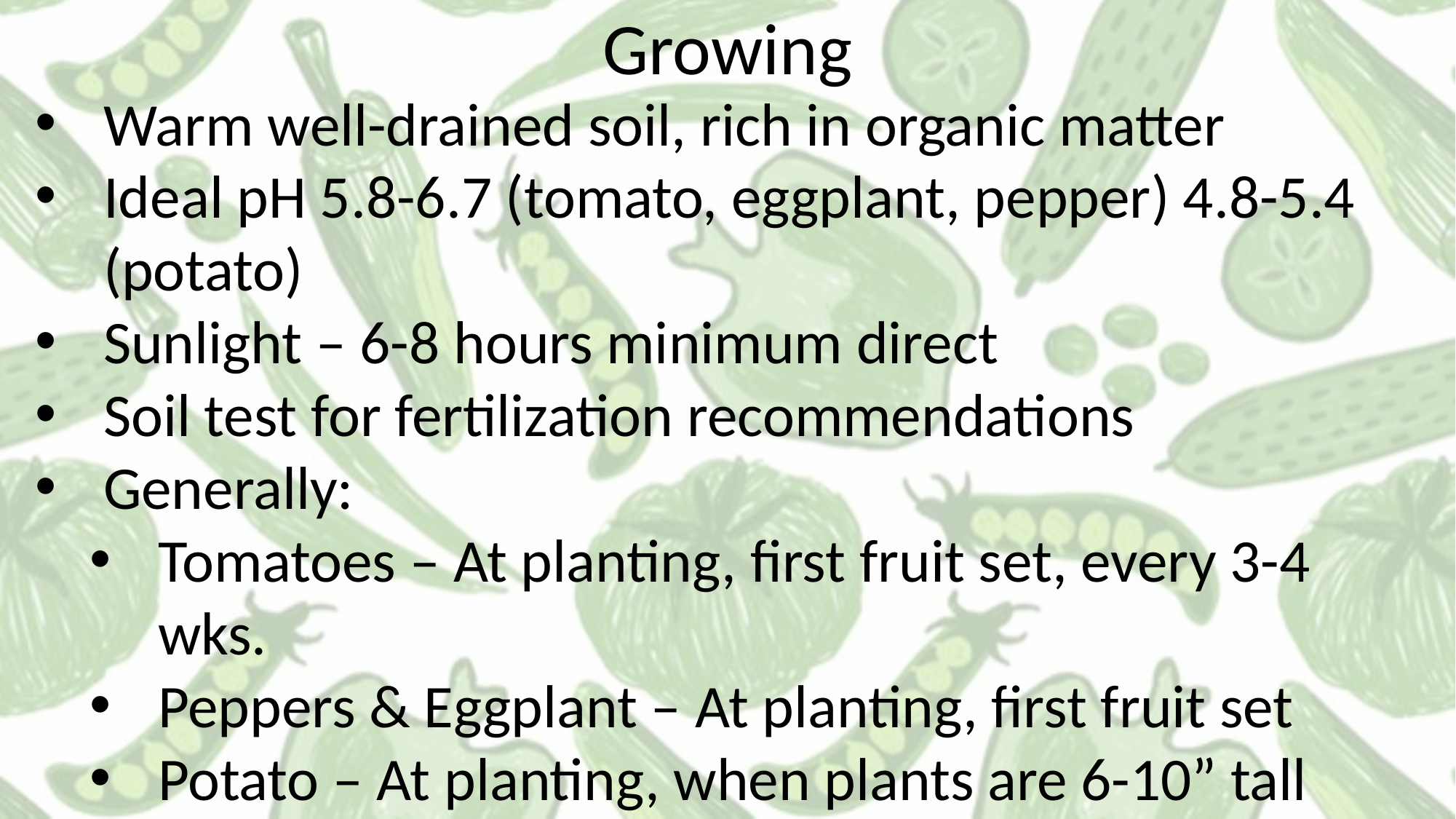

Growing
Warm well-drained soil, rich in organic matter
Ideal pH 5.8-6.7 (tomato, eggplant, pepper) 4.8-5.4 (potato)
Sunlight – 6-8 hours minimum direct
Soil test for fertilization recommendations
Generally:
Tomatoes – At planting, first fruit set, every 3-4 wks.
Peppers & Eggplant – At planting, first fruit set
Potato – At planting, when plants are 6-10” tall